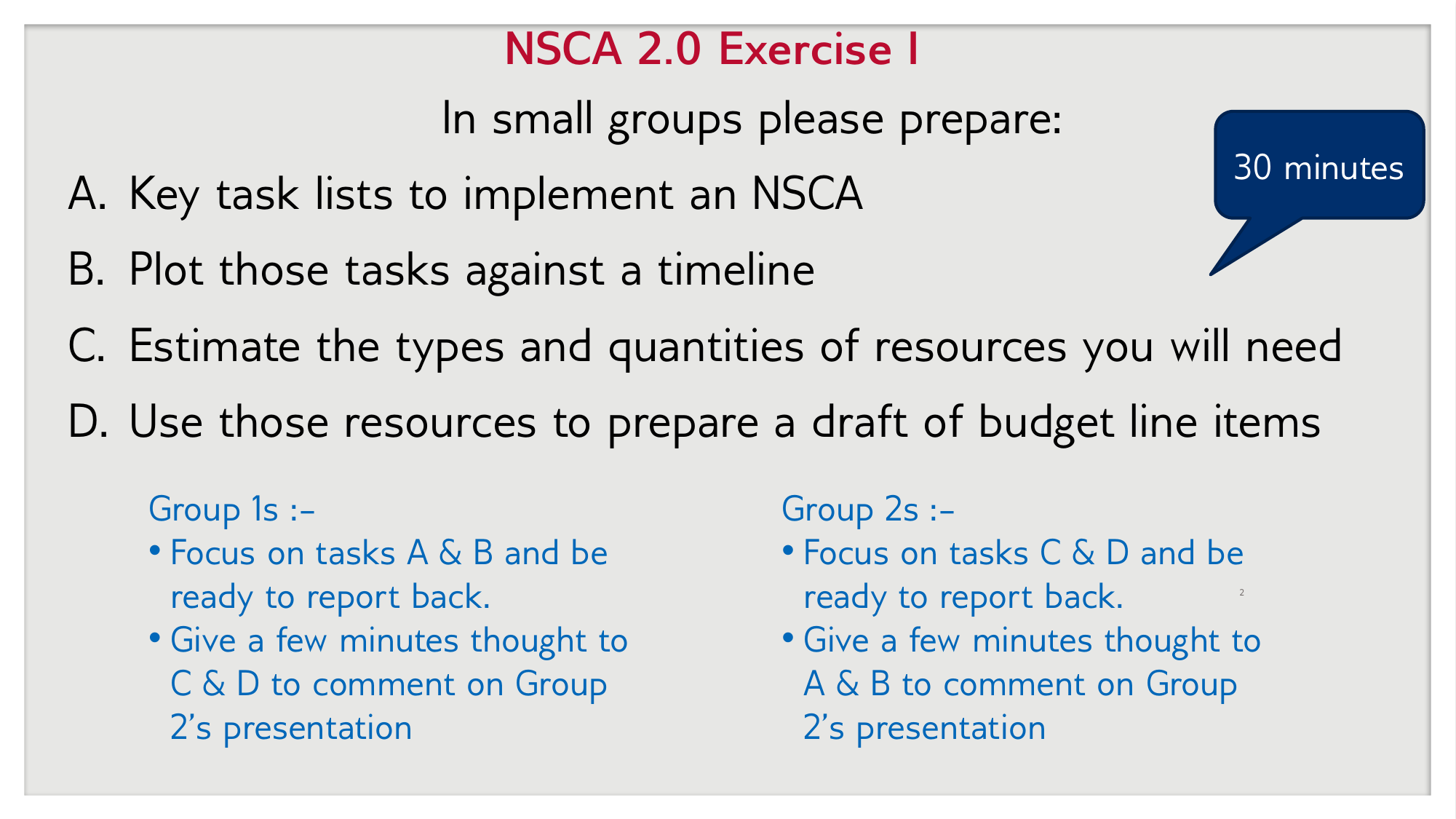

# NSCA 2.0 Exercise I
In small groups please prepare:
Key task lists to implement an NSCA
Plot those tasks against a timeline
Estimate the types and quantities of resources you will need
Use those resources to prepare a draft of budget line items
30 minutes
Group 1s :–
Focus on tasks A & B and be ready to report back.
Give a few minutes thought to C & D to comment on Group 2’s presentation
Group 2s :–
Focus on tasks C & D and be ready to report back.
Give a few minutes thought to A & B to comment on Group 2’s presentation
2